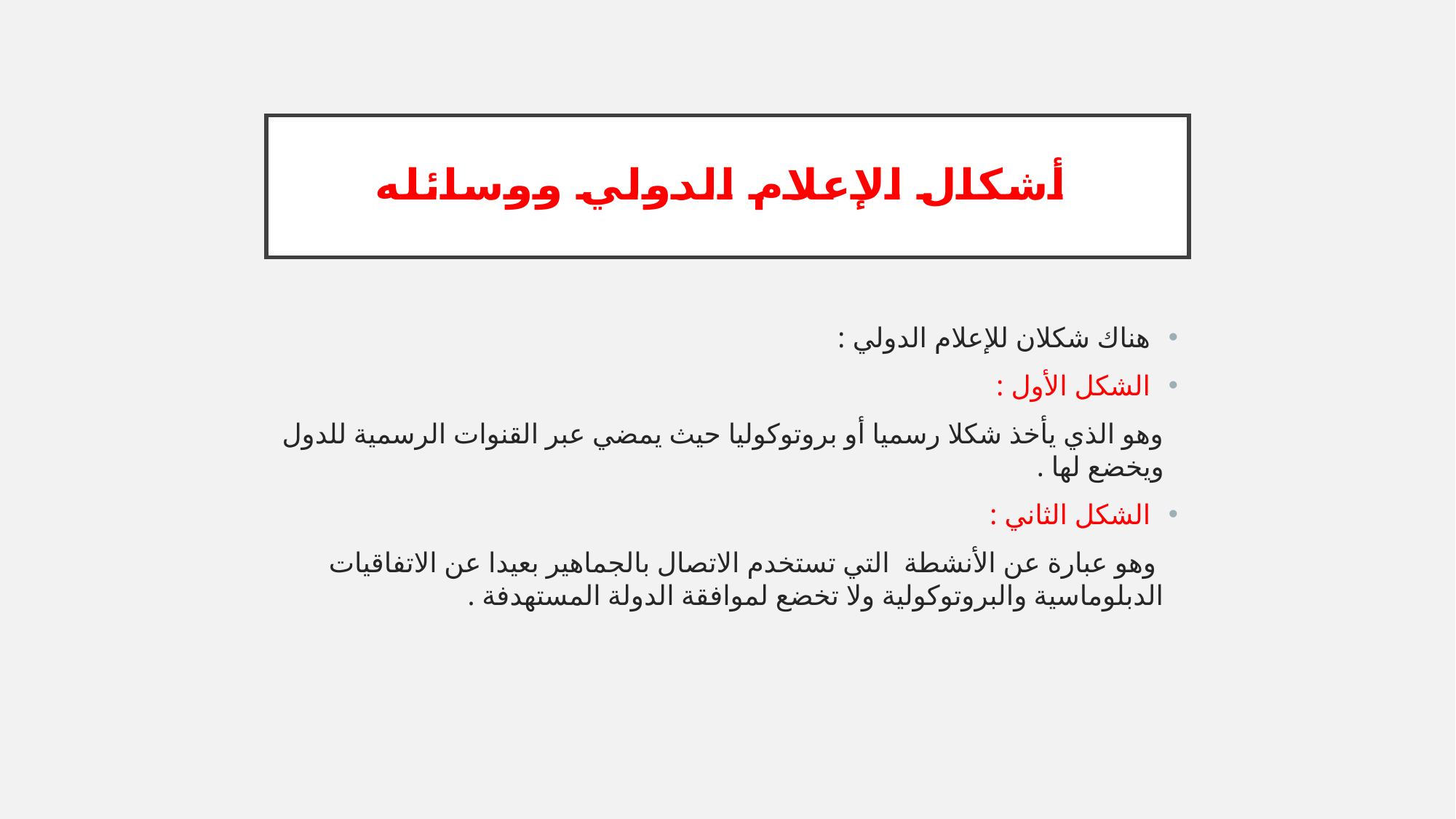

# أشكال الإعلام الدولي ووسائله
هناك شكلان للإعلام الدولي :
الشكل الأول :
وهو الذي يأخذ شكلا رسميا أو بروتوكوليا حيث يمضي عبر القنوات الرسمية للدول ويخضع لها .
الشكل الثاني :
 وهو عبارة عن الأنشطة  التي تستخدم الاتصال بالجماهير بعيدا عن الاتفاقيات الدبلوماسية والبروتوكولية ولا تخضع لموافقة الدولة المستهدفة .